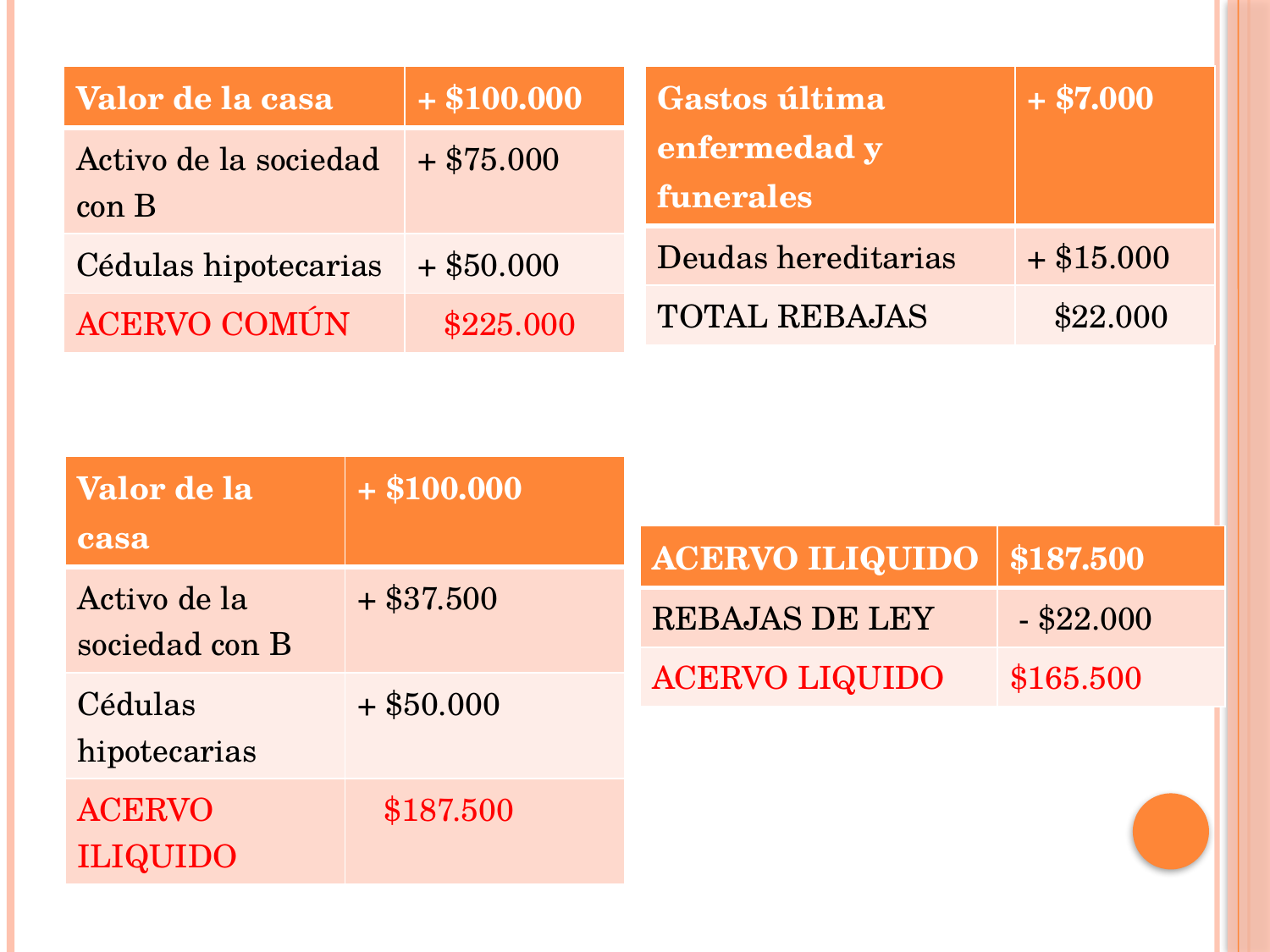

| Valor de la casa | + $100.000 |
| --- | --- |
| Activo de la sociedad con B | + $75.000 |
| Cédulas hipotecarias | + $50.000 |
| ACERVO COMÚN | $225.000 |
| Gastos última enfermedad y funerales | + $7.000 |
| --- | --- |
| Deudas hereditarias | + $15.000 |
| TOTAL REBAJAS | $22.000 |
| Valor de la casa | + $100.000 |
| --- | --- |
| Activo de la sociedad con B | + $37.500 |
| Cédulas hipotecarias | + $50.000 |
| ACERVO ILIQUIDO | $187.500 |
| ACERVO ILIQUIDO | $187.500 |
| --- | --- |
| REBAJAS DE LEY | - $22.000 |
| ACERVO LIQUIDO | $165.500 |